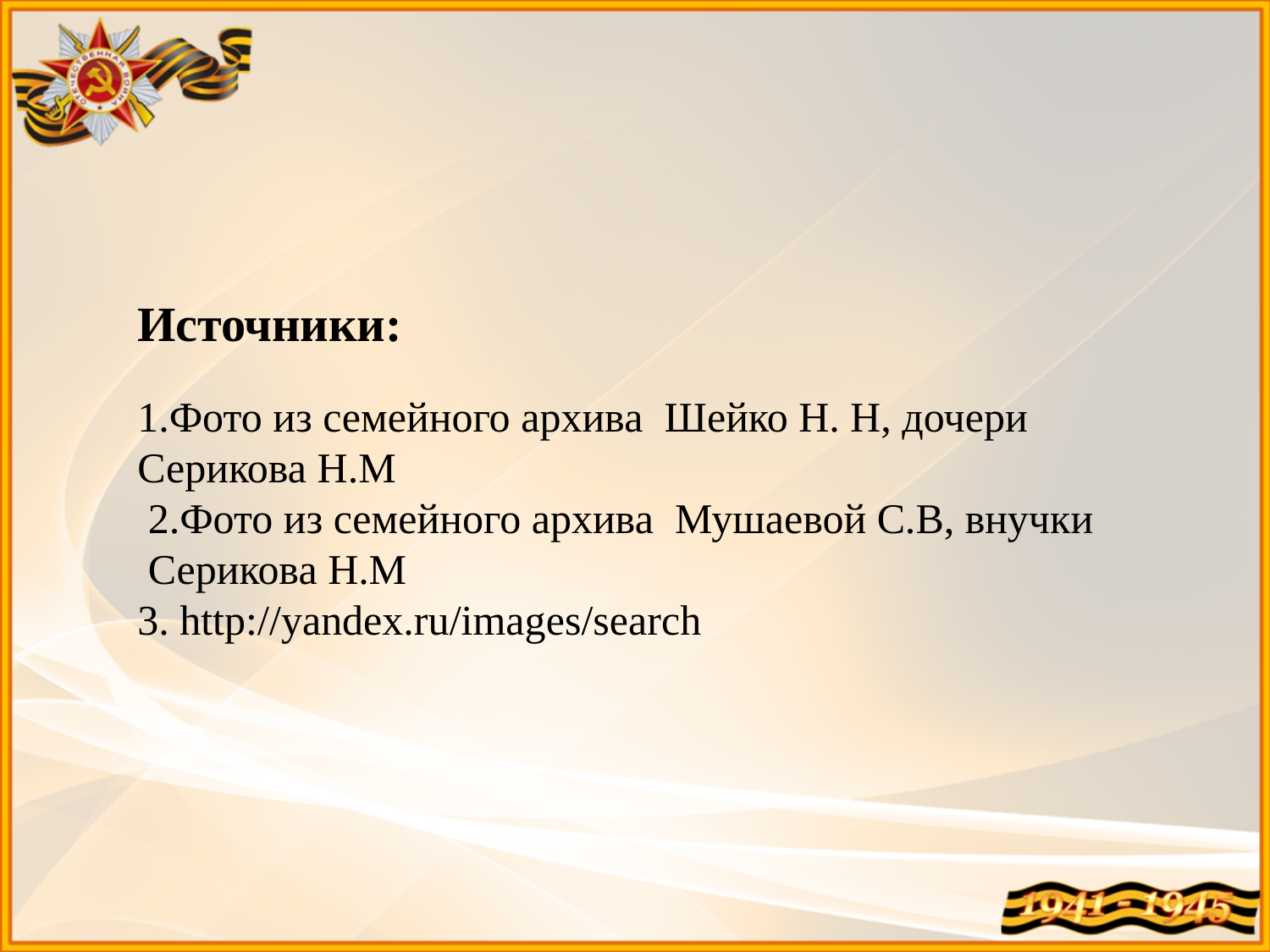

Источники:

1.Фото из семейного архива  Шейко Н. Н, дочери Серикова Н.М
 2.Фото из семейного архива  Мушаевой С.В, внучки  Серикова Н.М
3. http://yandex.ru/images/search